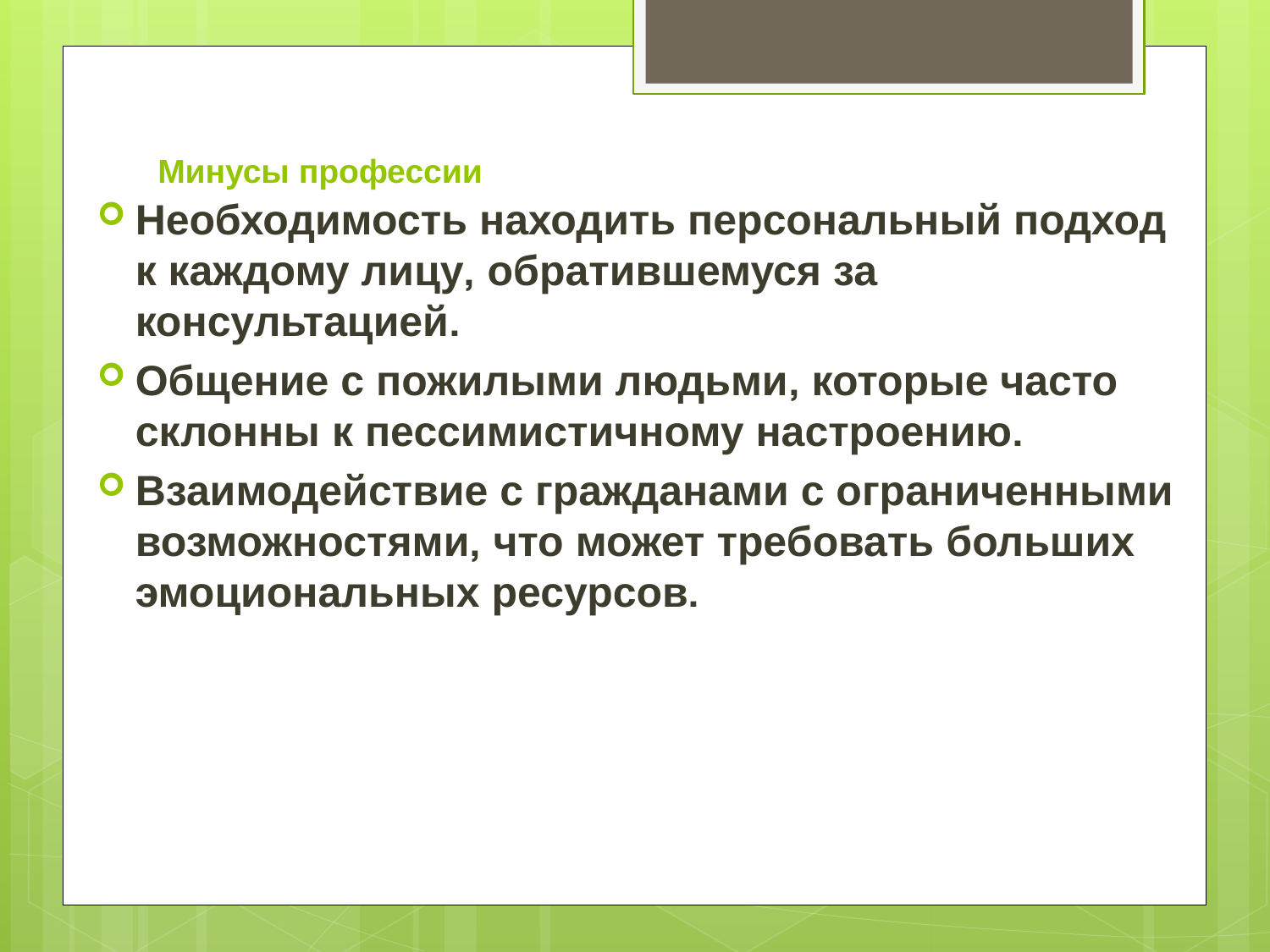

# Минусы профессии
Необходимость находить персональный подход к каждому лицу, обратившемуся за консультацией.
Общение с пожилыми людьми, которые часто склонны к пессимистичному настроению.
Взаимодействие с гражданами с ограниченными возможностями, что может требовать больших эмоциональных ресурсов.